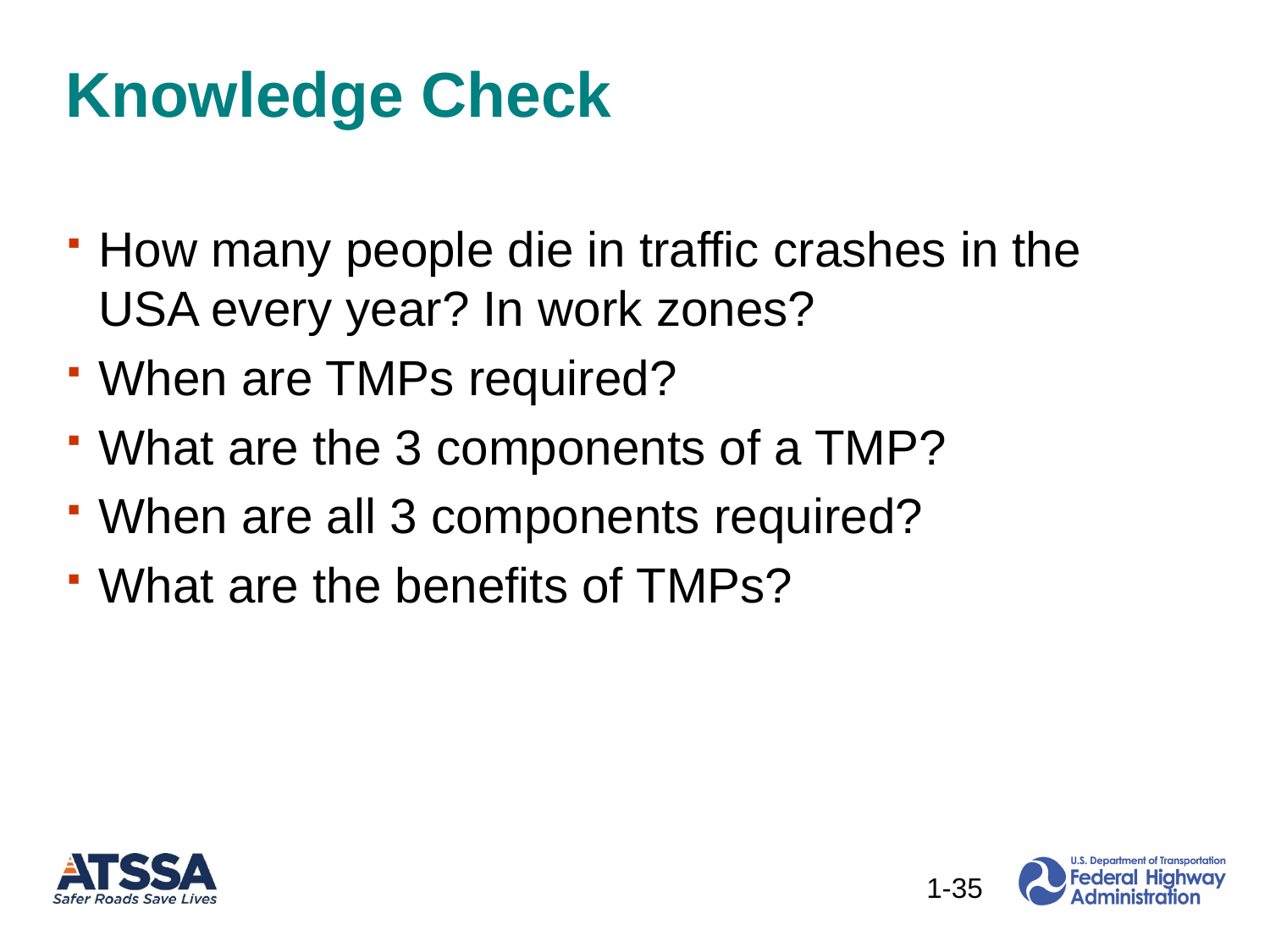

# Knowledge Check
How many people die in traffic crashes in the USA every year? In work zones?
When are TMPs required?
What are the 3 components of a TMP?
When are all 3 components required?
What are the benefits of TMPs?